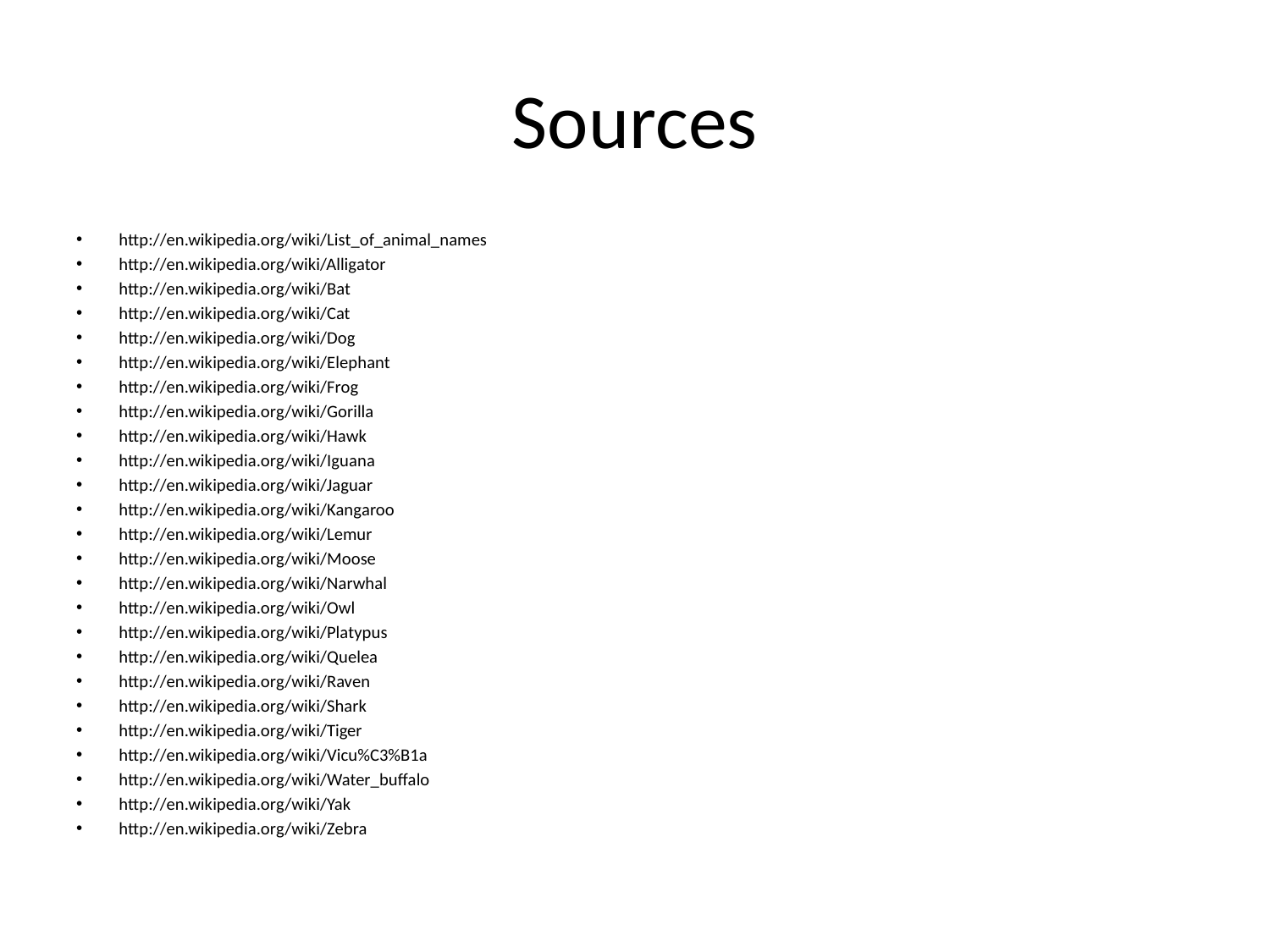

# Sources
http://en.wikipedia.org/wiki/List_of_animal_names
http://en.wikipedia.org/wiki/Alligator
http://en.wikipedia.org/wiki/Bat
http://en.wikipedia.org/wiki/Cat
http://en.wikipedia.org/wiki/Dog
http://en.wikipedia.org/wiki/Elephant
http://en.wikipedia.org/wiki/Frog
http://en.wikipedia.org/wiki/Gorilla
http://en.wikipedia.org/wiki/Hawk
http://en.wikipedia.org/wiki/Iguana
http://en.wikipedia.org/wiki/Jaguar
http://en.wikipedia.org/wiki/Kangaroo
http://en.wikipedia.org/wiki/Lemur
http://en.wikipedia.org/wiki/Moose
http://en.wikipedia.org/wiki/Narwhal
http://en.wikipedia.org/wiki/Owl
http://en.wikipedia.org/wiki/Platypus
http://en.wikipedia.org/wiki/Quelea
http://en.wikipedia.org/wiki/Raven
http://en.wikipedia.org/wiki/Shark
http://en.wikipedia.org/wiki/Tiger
http://en.wikipedia.org/wiki/Vicu%C3%B1a
http://en.wikipedia.org/wiki/Water_buffalo
http://en.wikipedia.org/wiki/Yak
http://en.wikipedia.org/wiki/Zebra